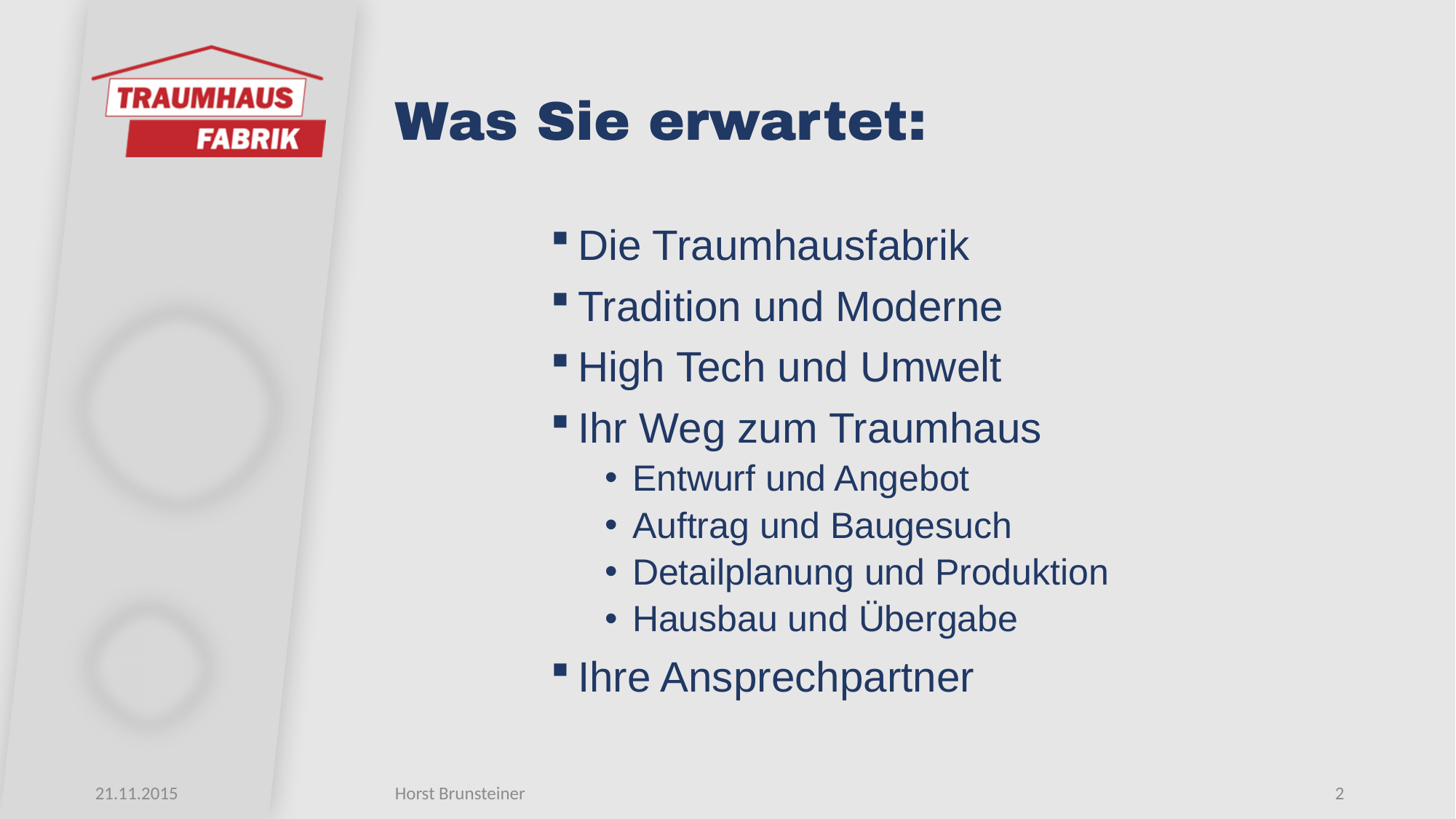

# Was Sie erwartet:
Die Traumhausfabrik
Tradition und Moderne
High Tech und Umwelt
Ihr Weg zum Traumhaus
Entwurf und Angebot
Auftrag und Baugesuch
Detailplanung und Produktion
Hausbau und Übergabe
Ihre Ansprechpartner
21.11.2015
Horst Brunsteiner
2